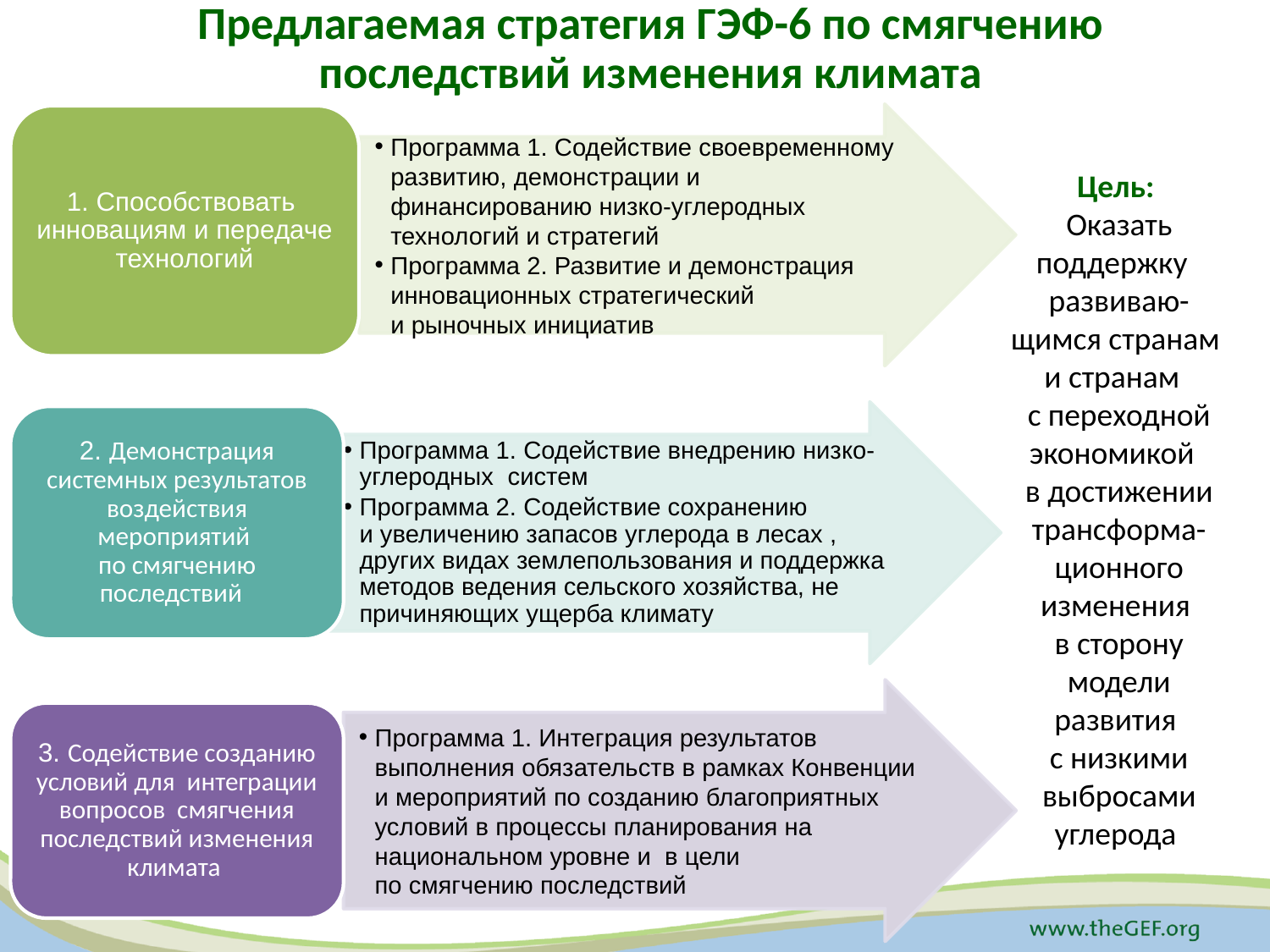

# Предлагаемая стратегия ГЭФ-6 по смягчению последствий изменения климата
Программа 1. Содействие своевременному развитию, демонстрации и  финансированию низко-углеродных технологий и стратегий
Программа 2. Развитие и демонстрация инновационных стратегический
и рыночных инициатив
1. Способствовать
инновациям и передаче
технологий
Программа 1. Содействие внедрению низко-углеродных  систем
Программа 2. Содействие сохранению
и увеличению запасов углерода в лесах , других видах землепользования и поддержка методов ведения сельского хозяйства, не причиняющих ущерба климату
2. Демонстрация системных результатов воздействия мероприятий
по смягчению последствий
Программа 1. Интеграция результатов выполнения обязательств в рамках Конвенции и мероприятий по созданию благоприятных условий в процессы планирования на национальном уровне и  в цели
по смягчению последствий
3. Содействие созданию условий для  интеграции вопросов  смягчения последствий изменения климата
Цель:
Оказать поддержку   развиваю-щимся странам
и странам
с переходной экономикой
в достижении трансформа-ционного изменения
в сторону модели развития
с низкими выбросами углерода